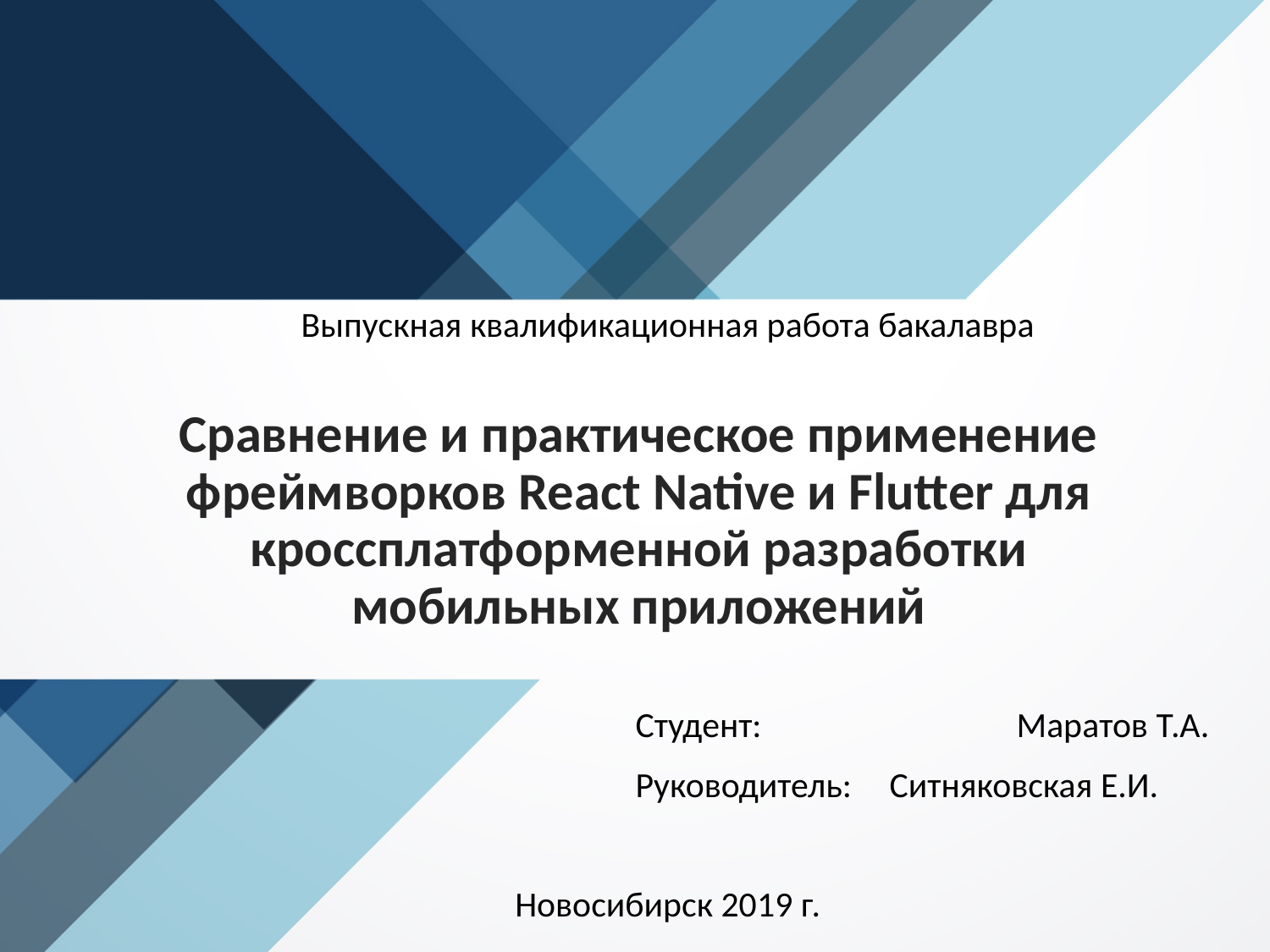

Выпускная квалификационная работа бакалавра
# Сравнение и практическое применение фреймворков React Native и Flutter для кроссплатформенной разработки мобильных приложений
Студент:			Маратов Т.А.
Руководитель:	Ситняковская Е.И.
Новосибирск 2019 г.